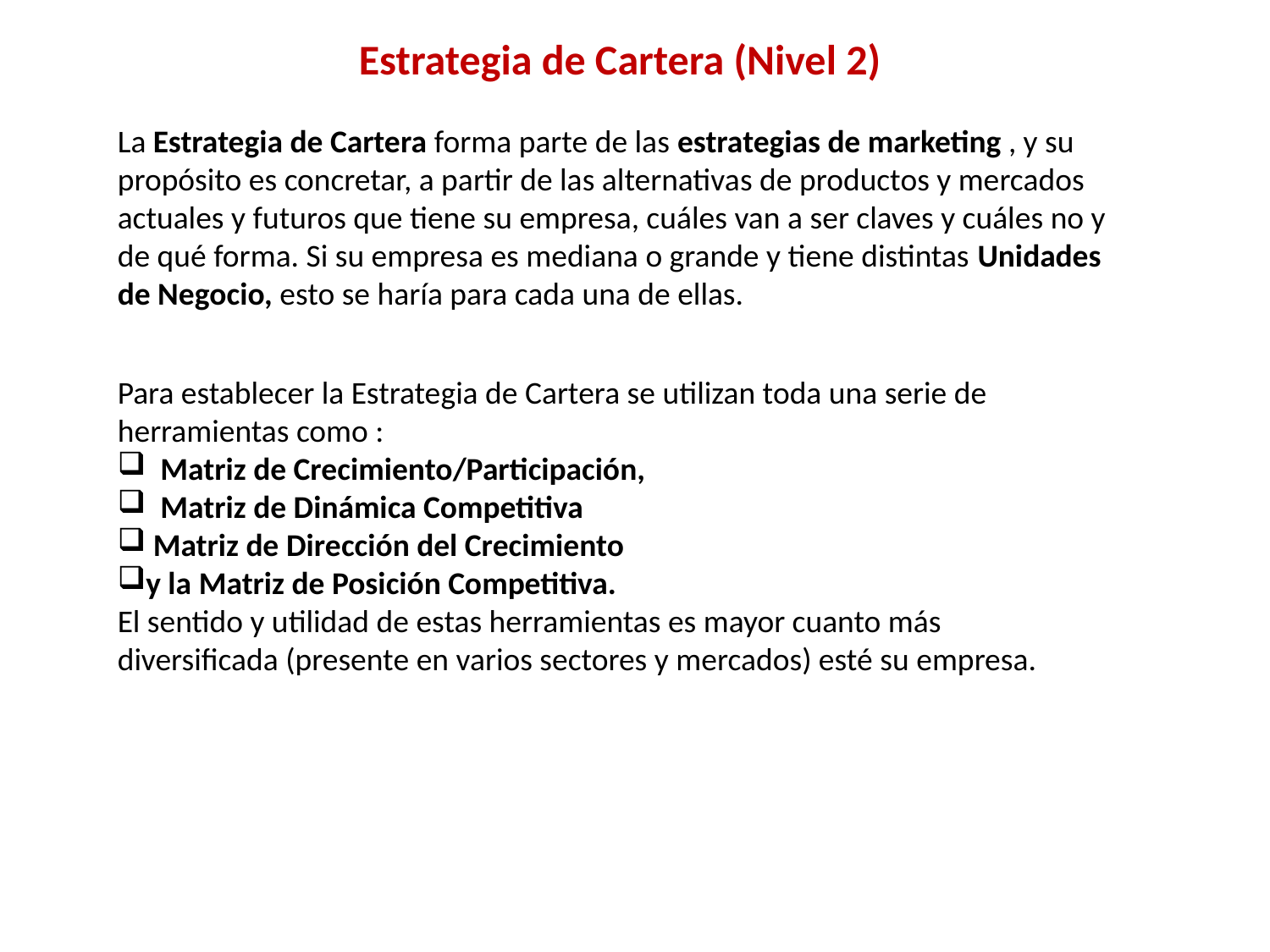

Estrategia de Cartera (Nivel 2)

La Estrategia de Cartera forma parte de las estrategias de marketing , y su propósito es concretar, a partir de las alternativas de productos y mercados actuales y futuros que tiene su empresa, cuáles van a ser claves y cuáles no y de qué forma. Si su empresa es mediana o grande y tiene distintas Unidades de Negocio, esto se haría para cada una de ellas.
Para establecer la Estrategia de Cartera se utilizan toda una serie de herramientas como :
  Matriz de Crecimiento/Participación,
  Matriz de Dinámica Competitiva
 Matriz de Dirección del Crecimiento
y la Matriz de Posición Competitiva.
El sentido y utilidad de estas herramientas es mayor cuanto más diversificada (presente en varios sectores y mercados) esté su empresa.